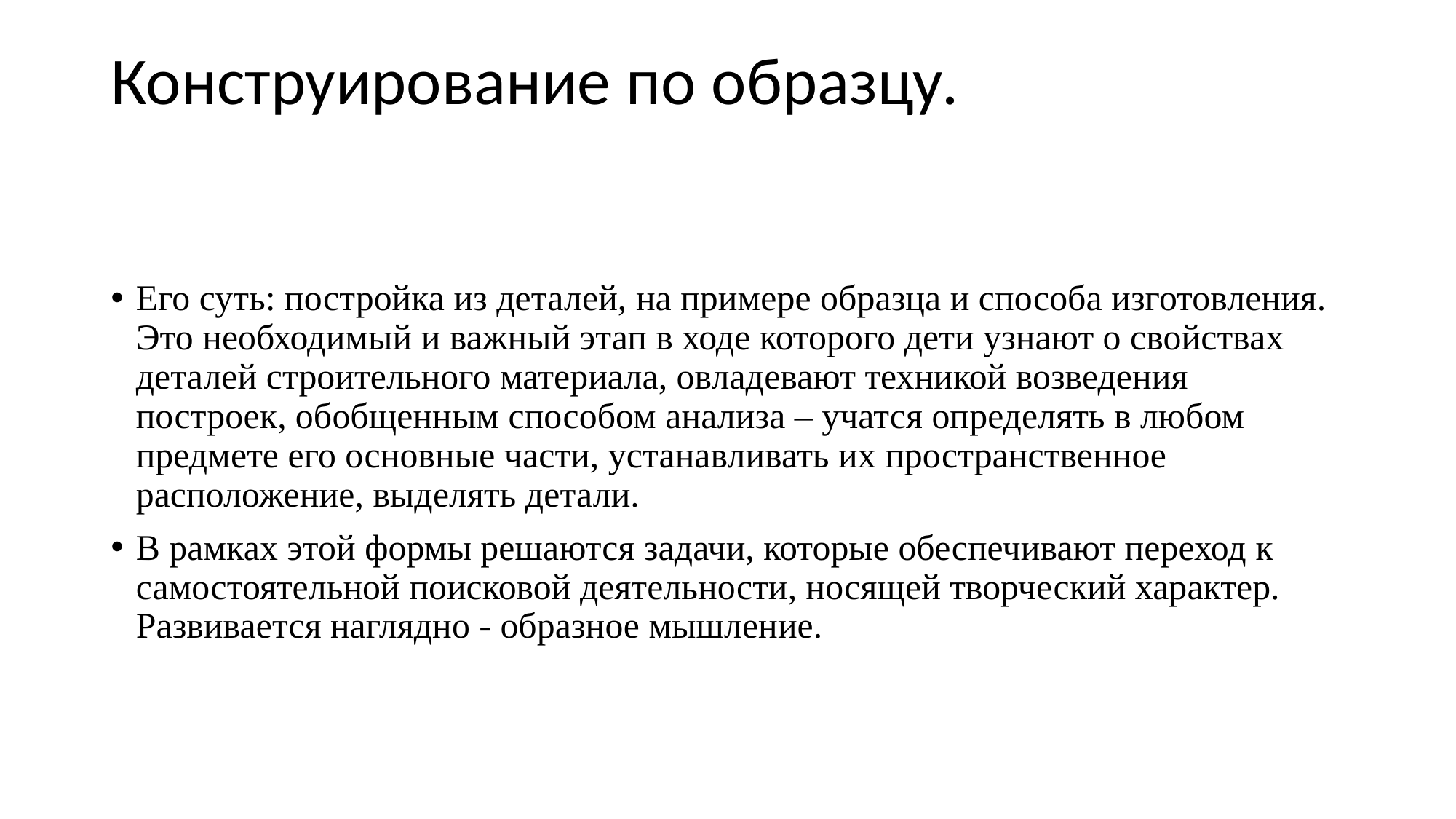

# Конструирование по образцу.

Его суть: постройка из деталей, на примере образца и способа изготовления. Это необходимый и важный этап в ходе которого дети узнают о свойствах деталей строительного материала, овладевают техникой возведения построек, обобщенным способом анализа – учатся определять в любом предмете его основные части, устанавливать их пространственное расположение, выделять детали.
В рамках этой формы решаются задачи, которые обеспечивают переход к самостоятельной поисковой деятельности, носящей творческий характер. Развивается наглядно - образное мышление.